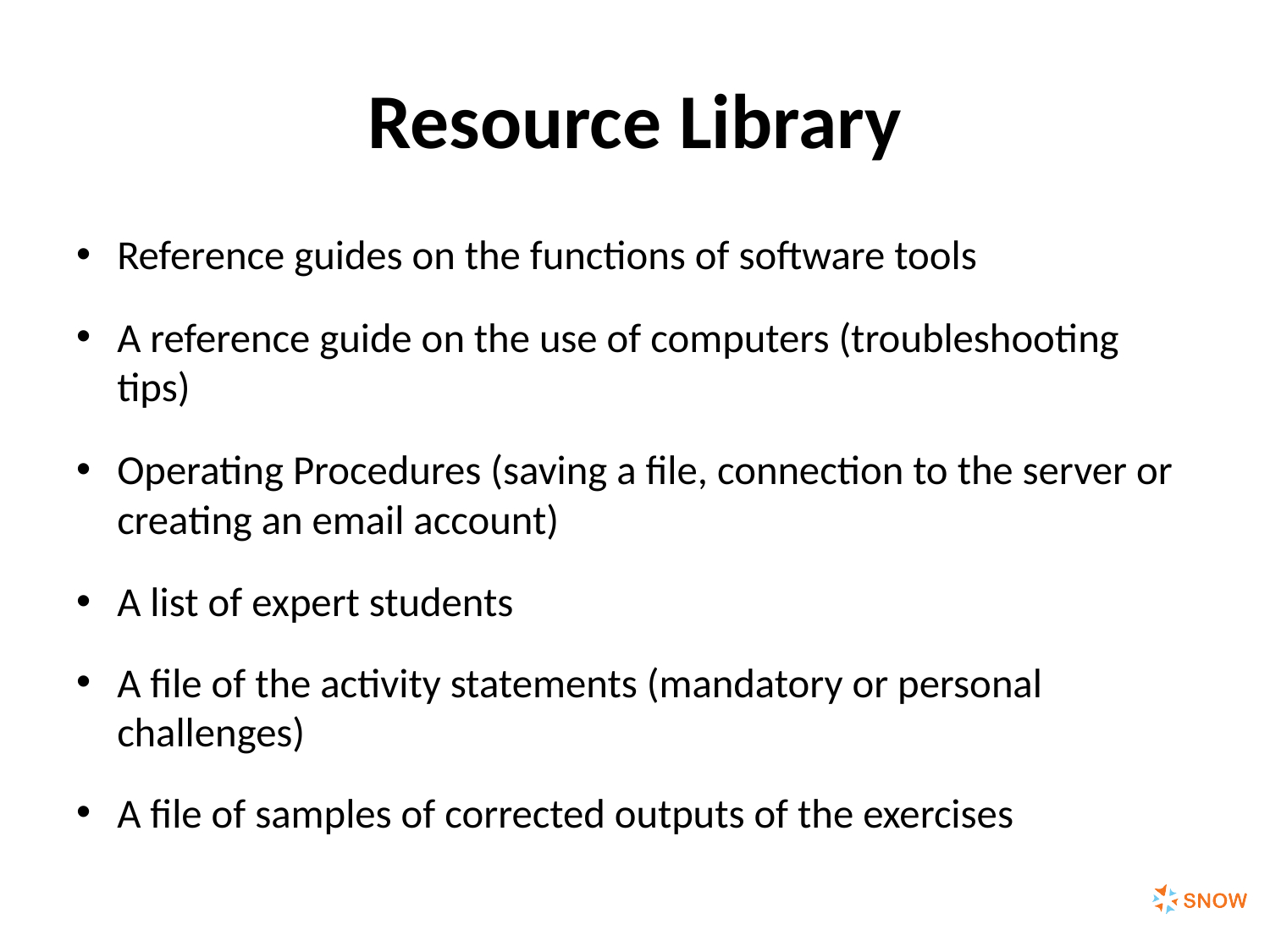

# Resource Library
Reference guides on the functions of software tools

A reference guide on the use of computers (troubleshooting tips)

Operating Procedures (saving a file, connection to the server or creating an email account)

A list of expert students

A file of the activity statements (mandatory or personal challenges)

A file of samples of corrected outputs of the exercises